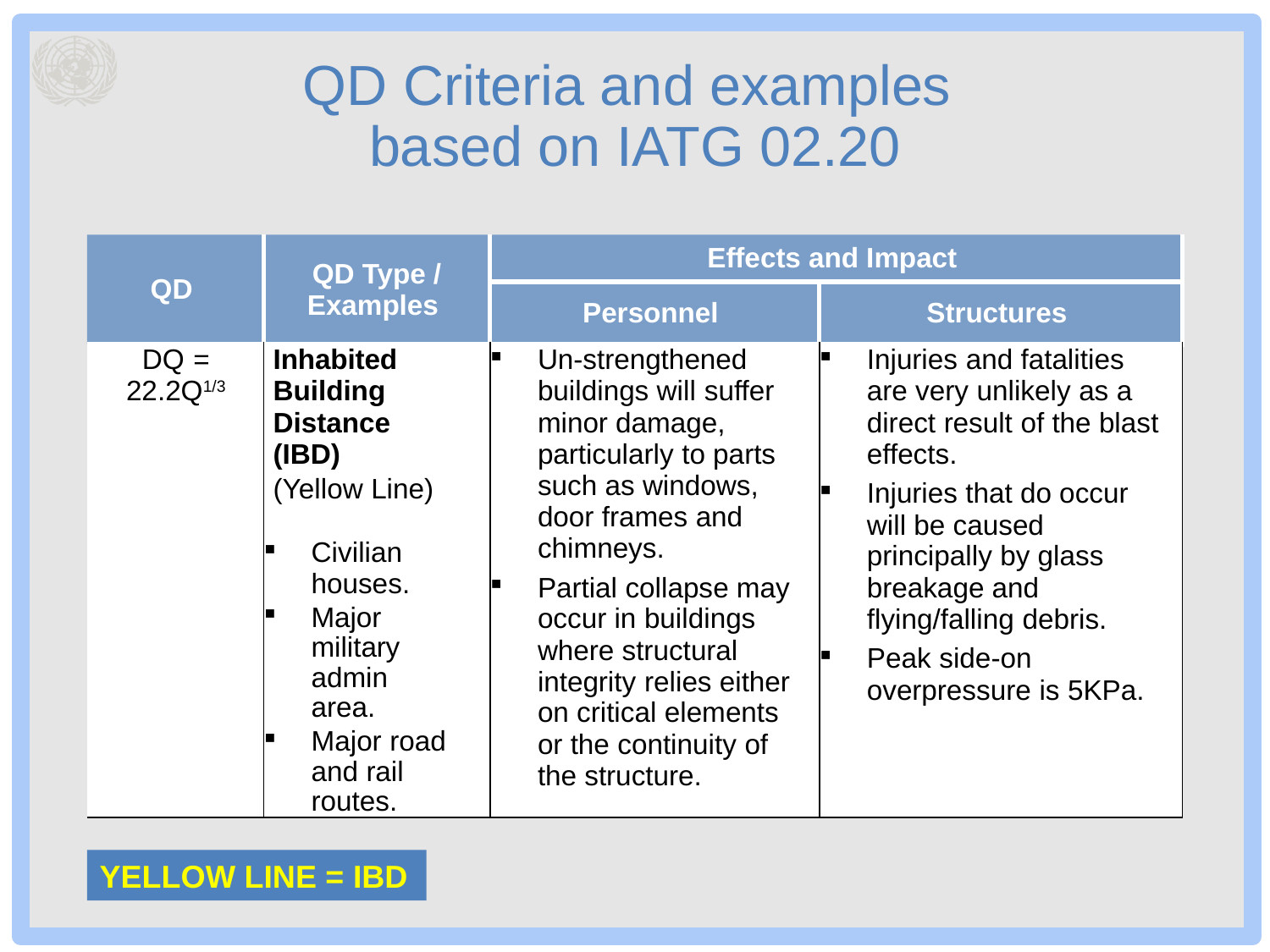

# QD Criteria and examples based on IATG 02.20
| QD | QD Type / Examples | Effects and Impact | QD17 |
| --- | --- | --- | --- |
| Structures |  | Personnel | Structures |
| DQ = 22.2Q1/3 | Inhabited Building Distance (IBD) (Yellow Line)   Civilian houses. Major military admin area. Major road and rail routes. | Un-strengthened buildings will suffer minor damage, particularly to parts such as windows, door frames and chimneys. Partial collapse may occur in buildings where structural integrity relies either on critical elements or the continuity of the structure. | Injuries and fatalities are very unlikely as a direct result of the blast effects. Injuries that do occur will be caused principally by glass breakage and flying/falling debris. Peak side-on overpressure is 5KPa. |
YELLOW LINE = IBD